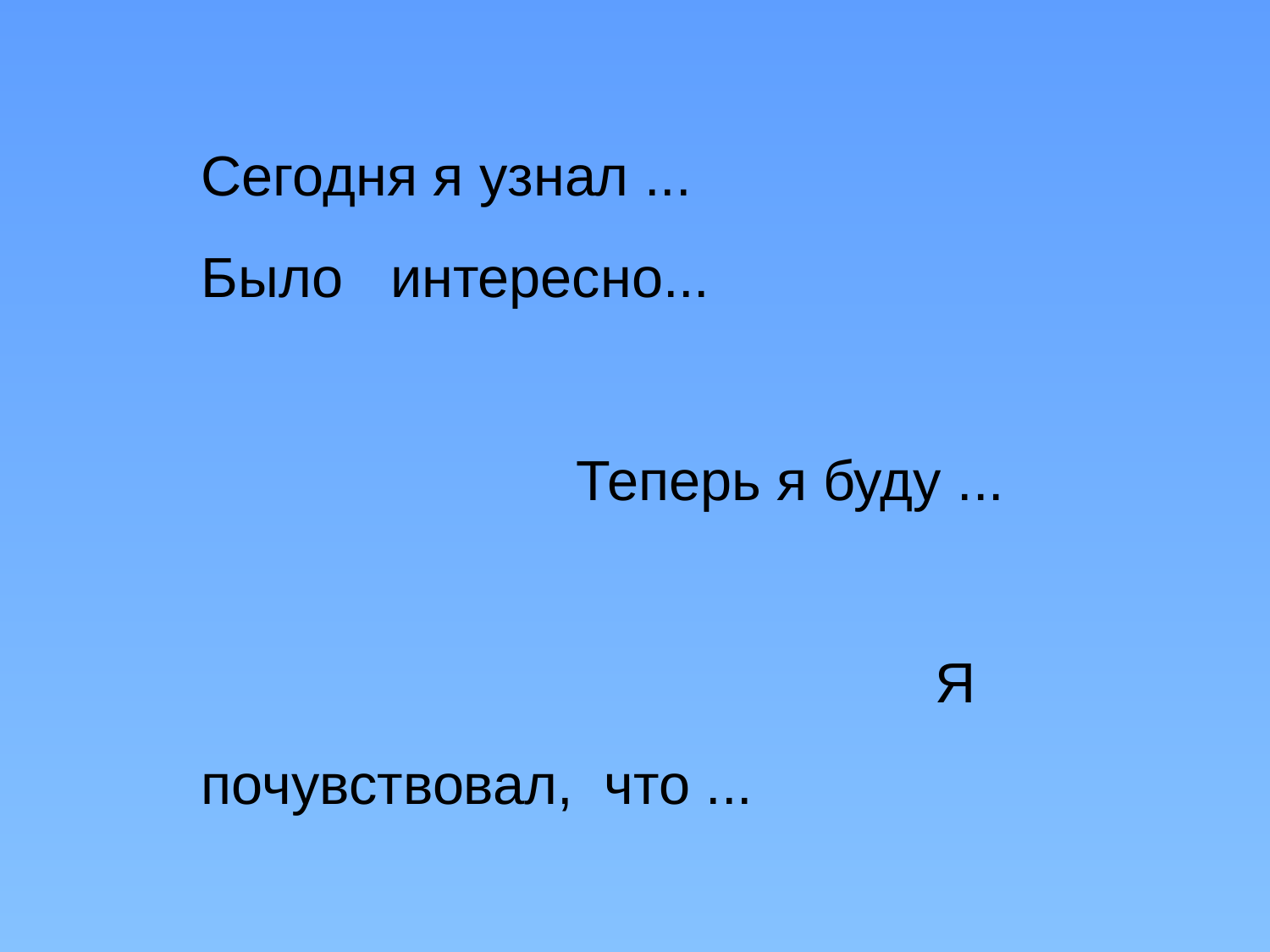

Сегодня я узнал ...
Было   интересно...                                                                                                           Теперь я буду ...                                                                                                               Я почувствовал,  что ...                                                                                                Я попробую ...                                                                                                             Меня удивило...                                                                                        Урок  дал мне для жизни ...                                                                                      Мне захотелось...